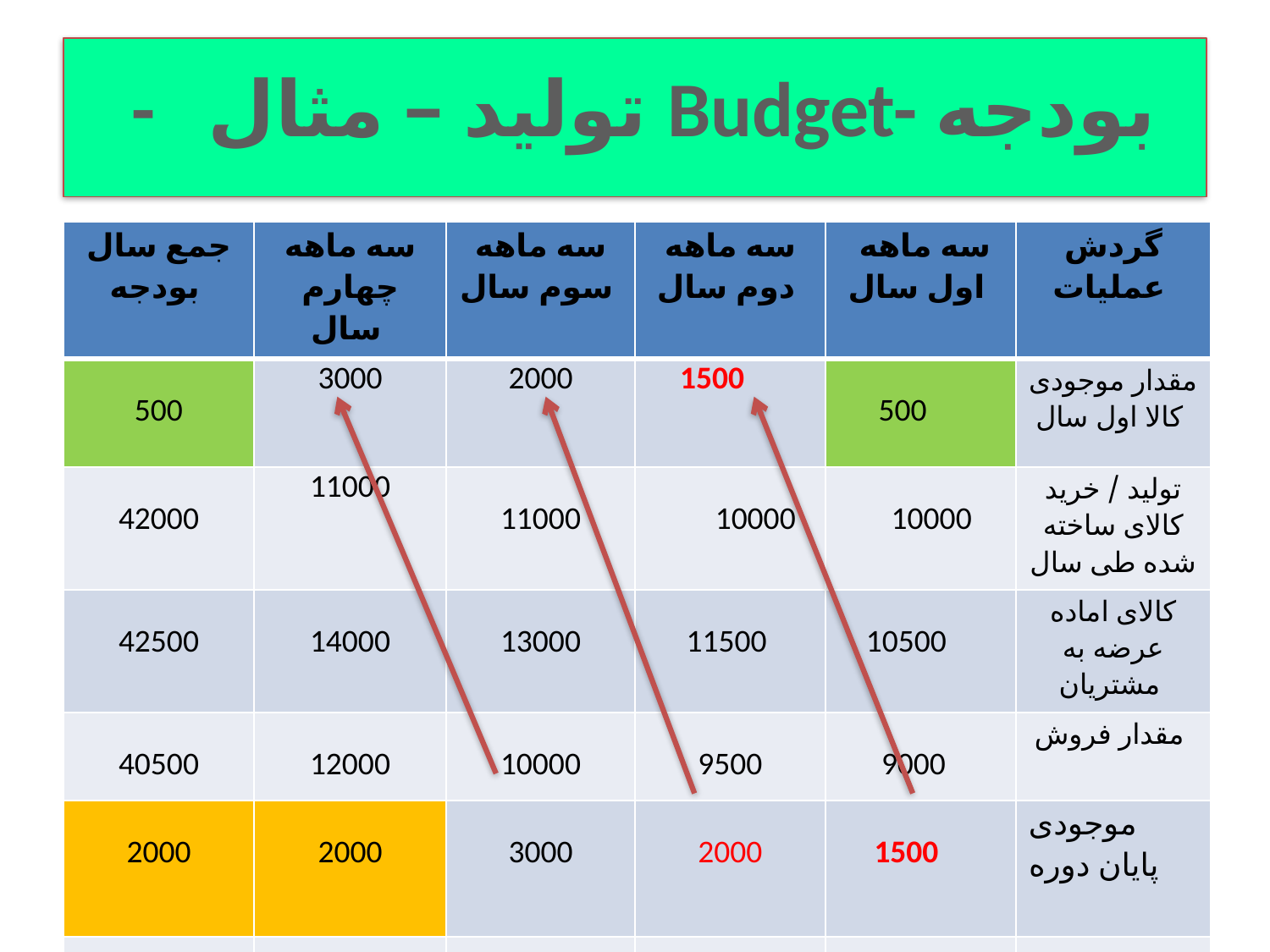

# -   تولید – مثال Budget- بودجه
| جمع سال بودجه | سه ماهه چهارم سال | سه ماهه سوم سال | سه ماهه دوم سال | سه ماهه اول سال | گردش عملیات |
| --- | --- | --- | --- | --- | --- |
| 500 | 3000 | 2000 | 1500 | 500 | مقدار موجودی کالا اول سال |
| 42000 | 11000 | 11000 | 10000 | 10000 | تولید / خرید کالای ساخته شده طی سال |
| 42500 | 14000 | 13000 | 11500 | 10500 | کالای اماده عرضه به مشتریان |
| 40500 | 12000 | 10000 | 9500 | 9000 | مقدار فروش |
| 2000 | 2000 | 3000 | 2000 | 1500 | موجودی پایان دوره |
|  |  |  |  |  |  |